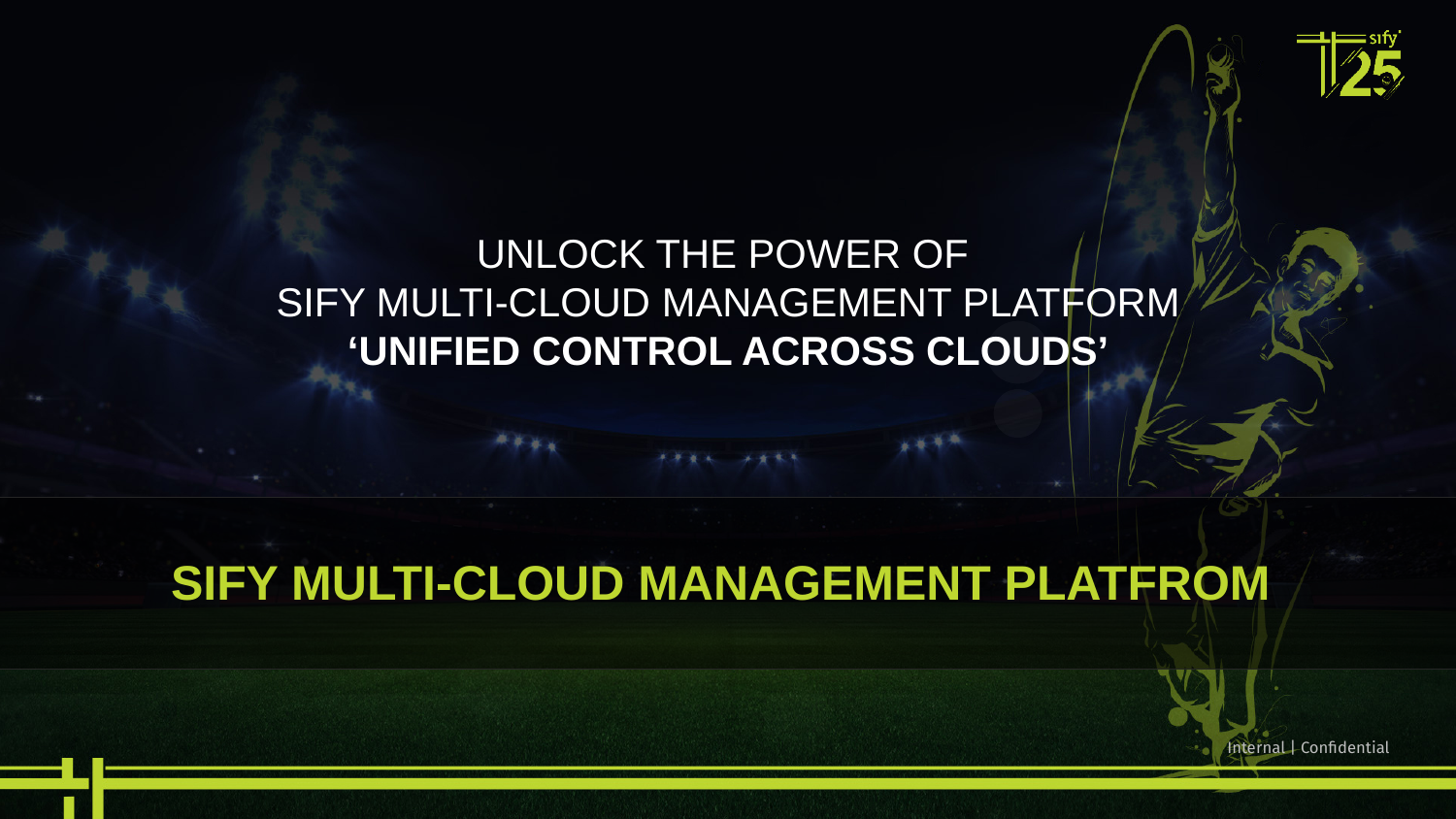

UNLOCK THE POWER OF
SIFY MULTI-CLOUD MANAGEMENT PLATFORM
‘Unified Control Across Clouds’
SIFY MULTI-CLOUD MANAGEMENT PLATFROM